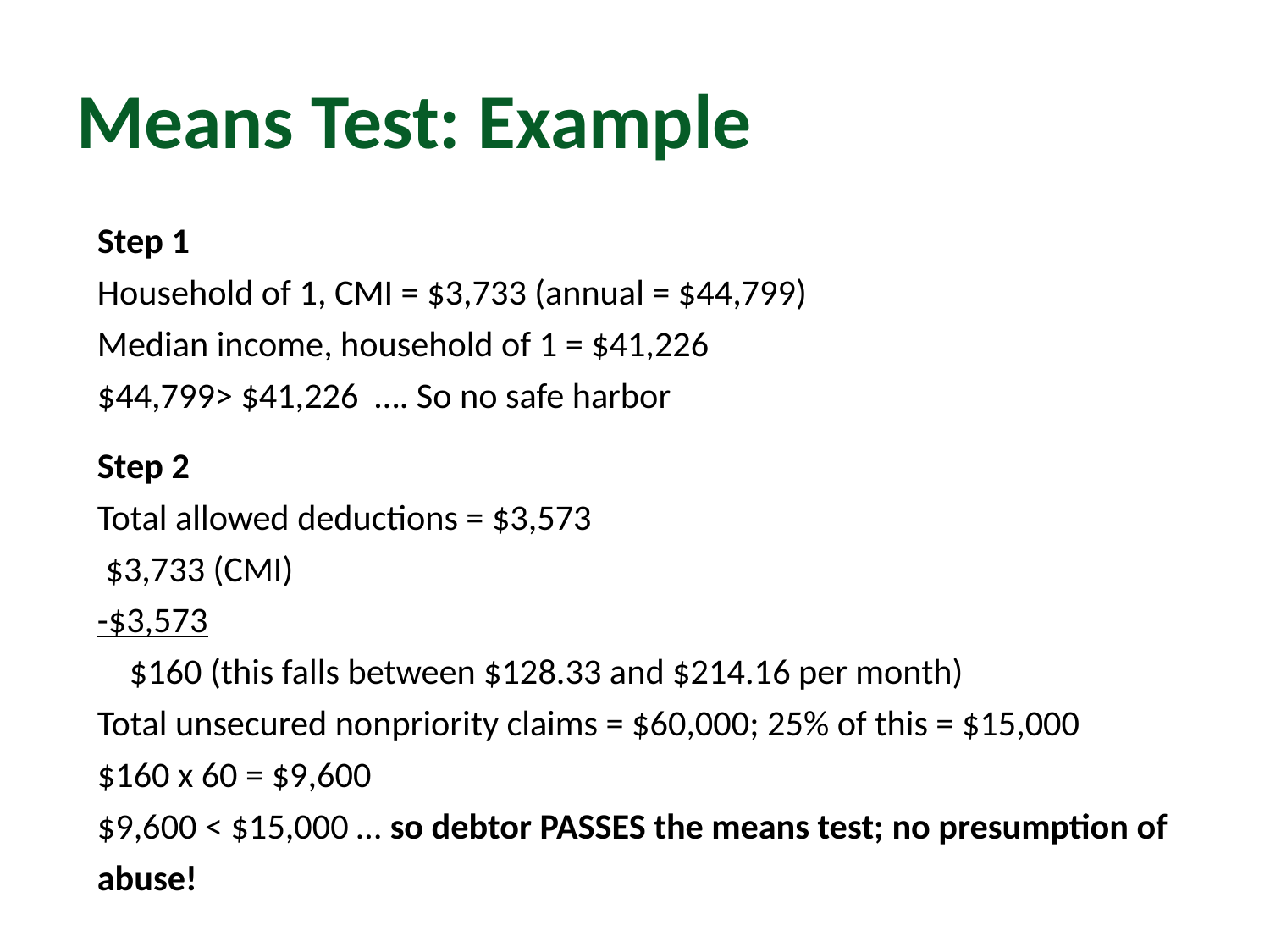

# Means Test: Example
Step 1
Household of 1, CMI = $3,733 (annual = $44,799)
Median income, household of 1 = $41,226
$44,799> $41,226  …. So no safe harbor
Step 2
Total allowed deductions = $3,573
 $3,733 (CMI)
-$3,573
    $160 (this falls between $128.33 and $214.16 per month)
Total unsecured nonpriority claims = $60,000; 25% of this = $15,000
$160 x 60 = $9,600
$9,600 < $15,000 … so debtor PASSES the means test; no presumption of abuse!